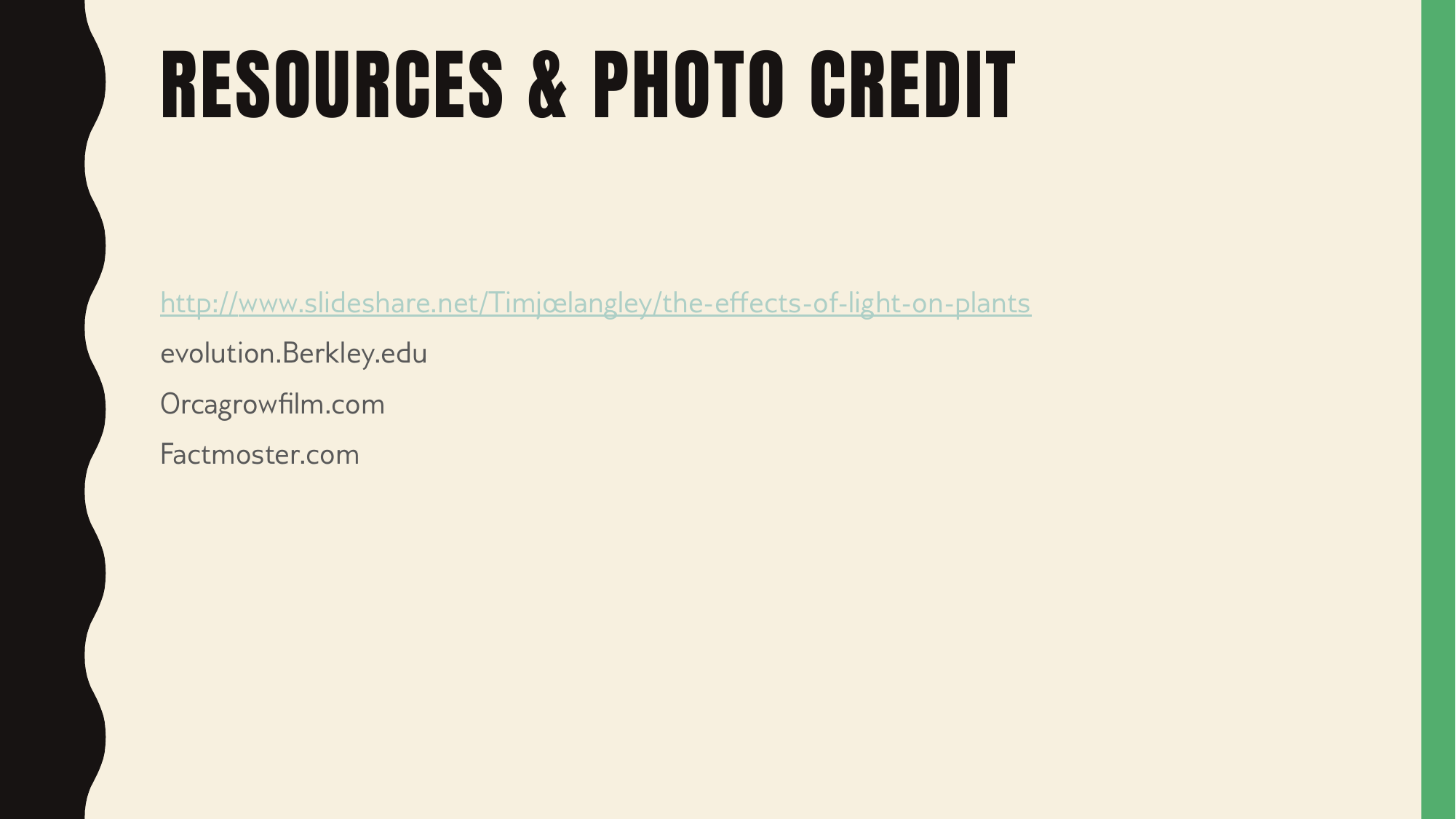

# Resources & photo credit
http://www.slideshare.net/Timjoelangley/the-effects-of-light-on-plants
evolution.Berkley.edu
Orcagrowfilm.com
Factmoster.com